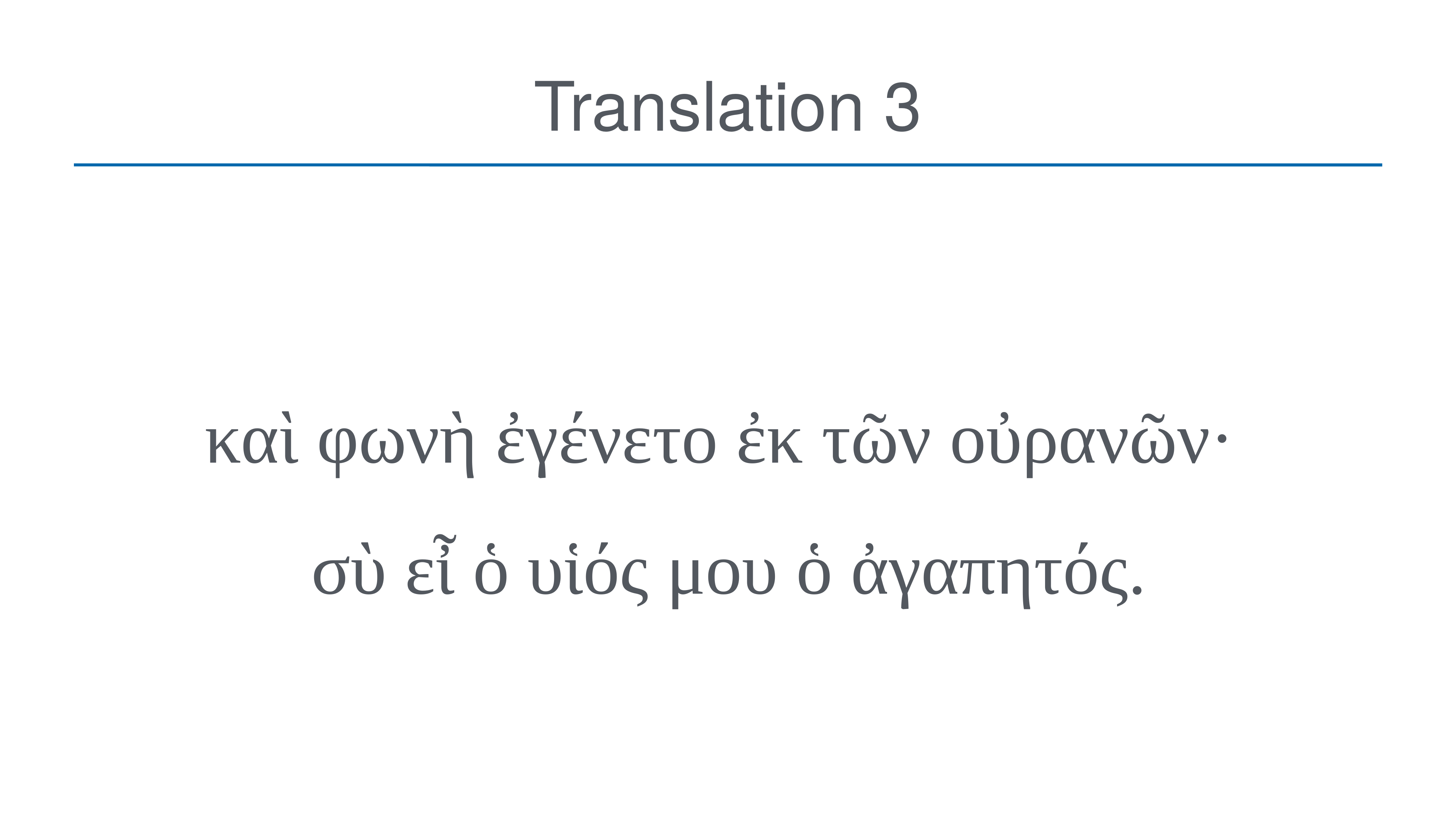

# Translation 3
καὶ φωνὴ ἐγένετο ἐκ τῶν οὐρανῶν·
σὺ εἶ ὁ υἱός μου ὁ ἀγαπητός.